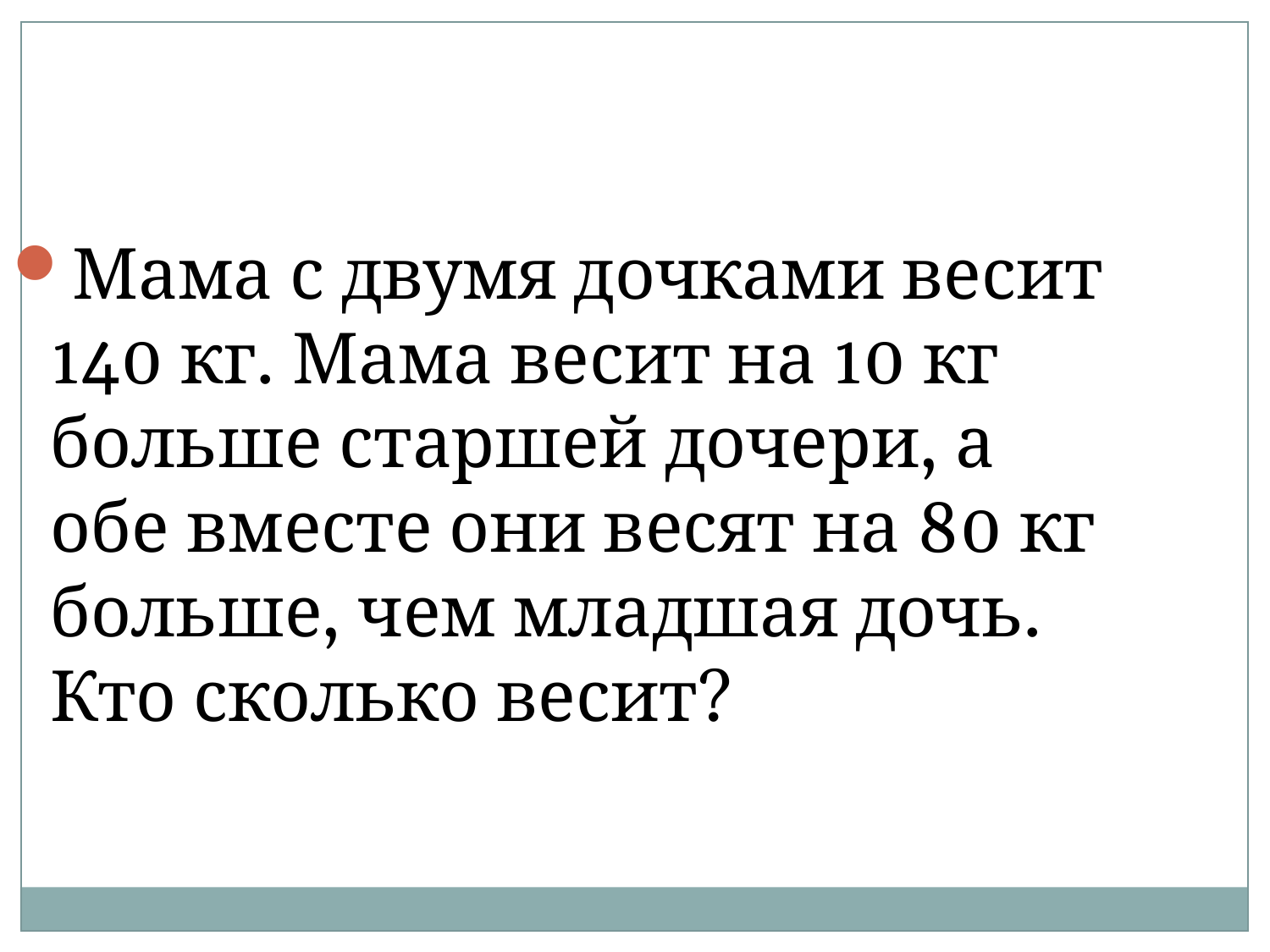

Мама с двумя дочками весит 140 кг. Мама весит на 10 кг больше старшей дочери, а обе вместе они весят на 80 кг больше, чем младшая дочь. Кто сколько весит?